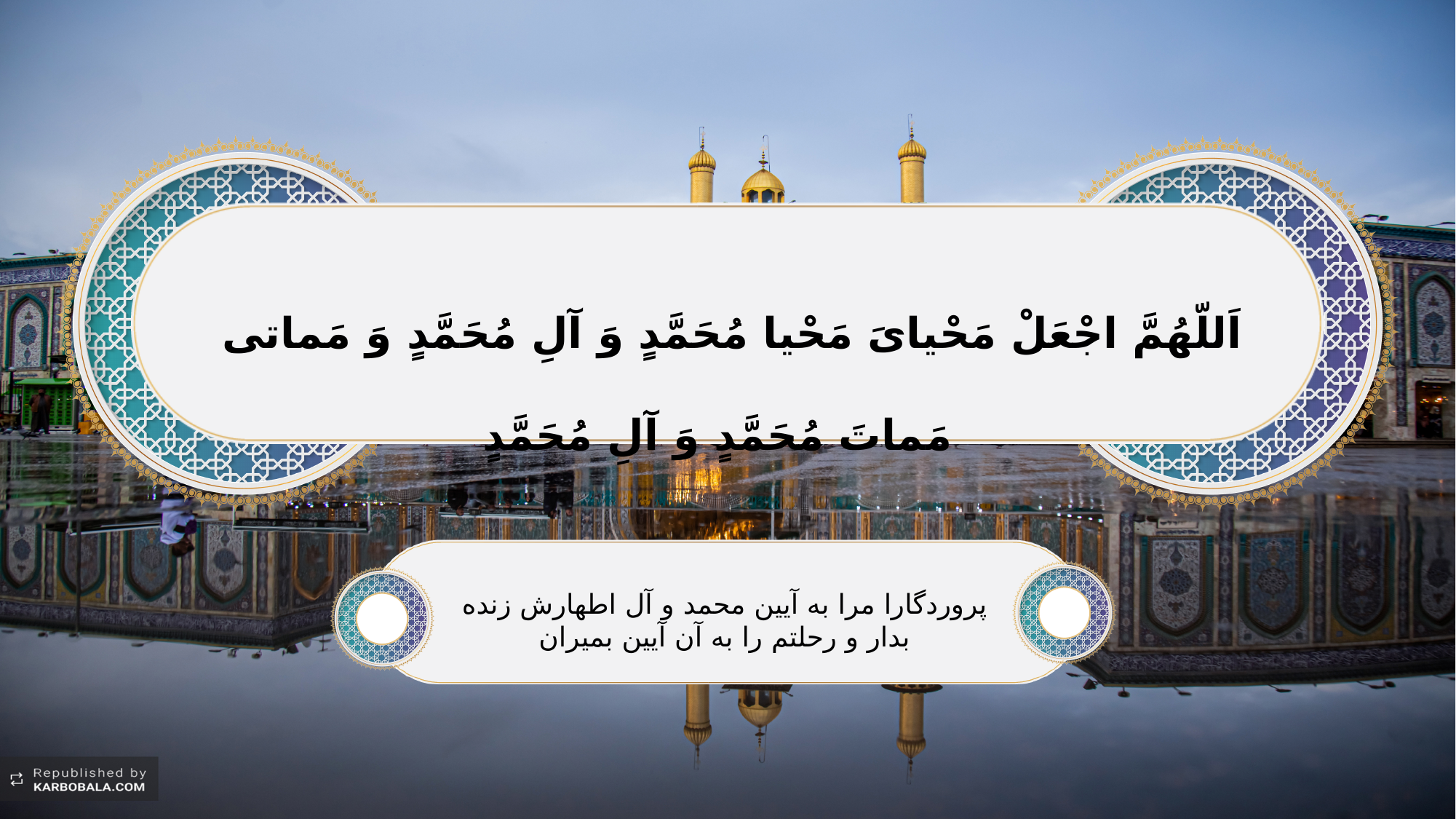

اَللّهُمَّ اجْعَلْ مَحْیایَ مَحْیا مُحَمَّدٍ وَ آلِ مُحَمَّدٍ وَ مَماتی مَماتَ مُحَمَّدٍ وَ آلِ مُحَمَّدٍ
پروردگارا مرا به آیین محمد و آل اطهارش زنده بدار و رحلتم را به آن آیین بمیران